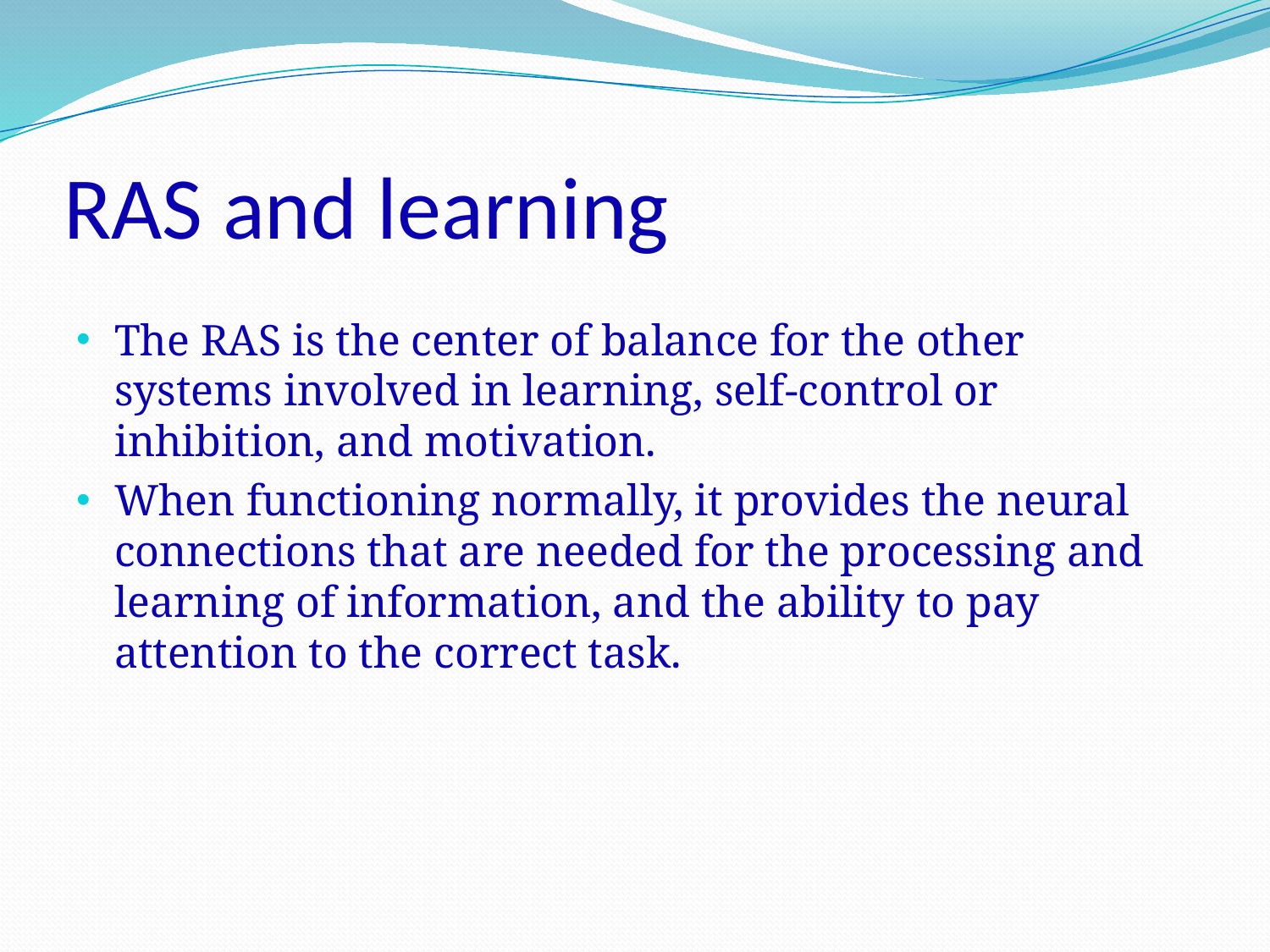

# RAS and learning
The RAS is the center of balance for the other systems involved in learning, self-control or inhibition, and motivation.
When functioning normally, it provides the neural connections that are needed for the processing and learning of information, and the ability to pay attention to the correct task.